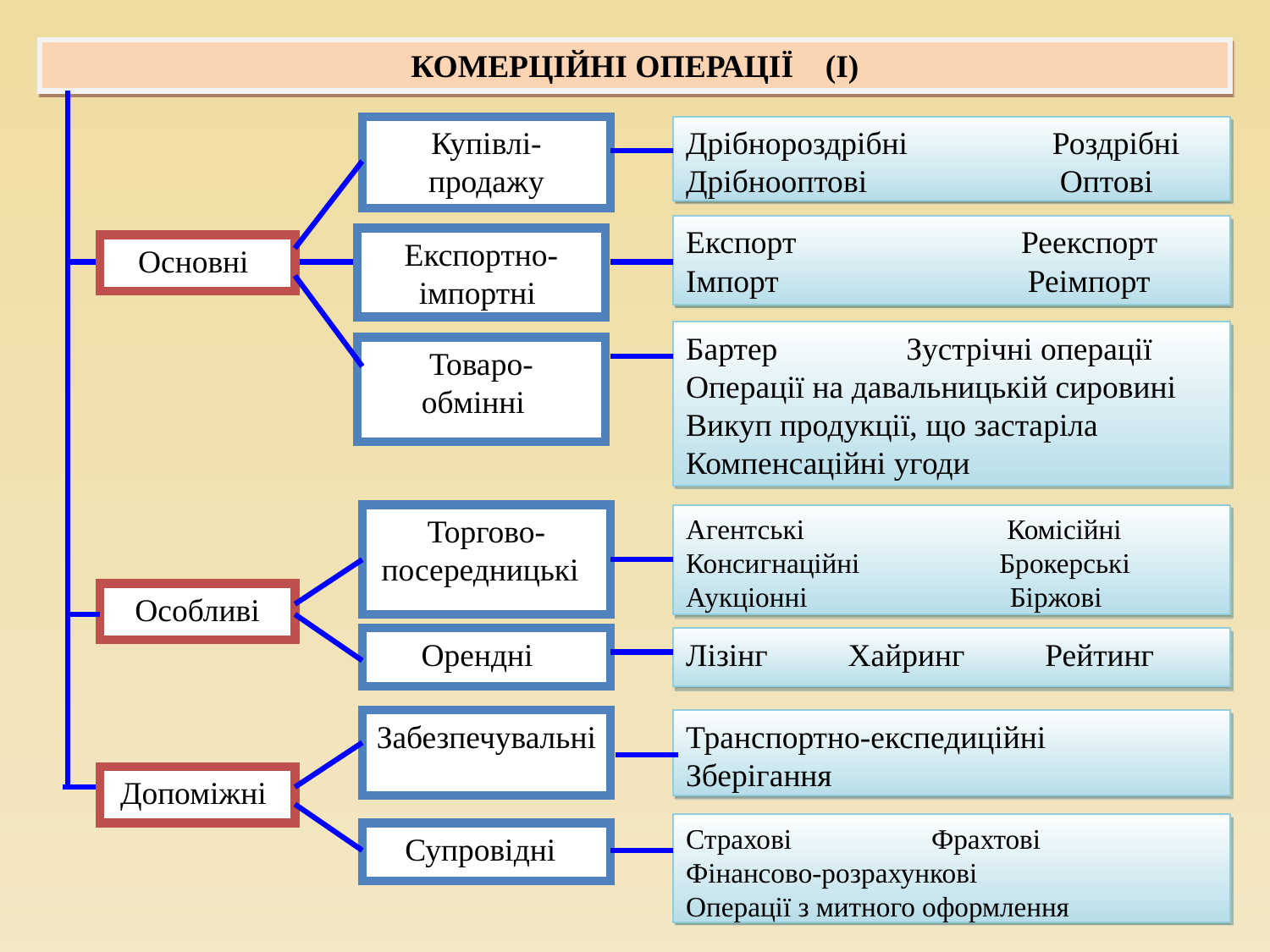

Комерційні операції    (І)
Купівлі-
продажу
Дрібнороздрібні                  Роздрібні
Дрібнооптові                        Оптові

Експорт                            Реекспорт
Імпорт                               Реімпорт

Експортно-
імпортні
Основні
Бартер                Зустрічні операції
Операції на давальницькій сировині
Викуп продукції, що застаріла
Компенсаційні угоди
Товаро-
обмінні
Торгово-посередницькі
Агентські                             Комісійні
Консигнаційні                    Брокерські
Аукціонні                             Біржові

Особливі
Орендні
Лізінг          Хайринг          Рейтинг
Забезпечувальні
Транспортно-експедиційні
Зберігання

Допоміжні
Страхові                    Фрахтові
Фінансово-розрахункові
Операції з митного оформлення

Супровідні